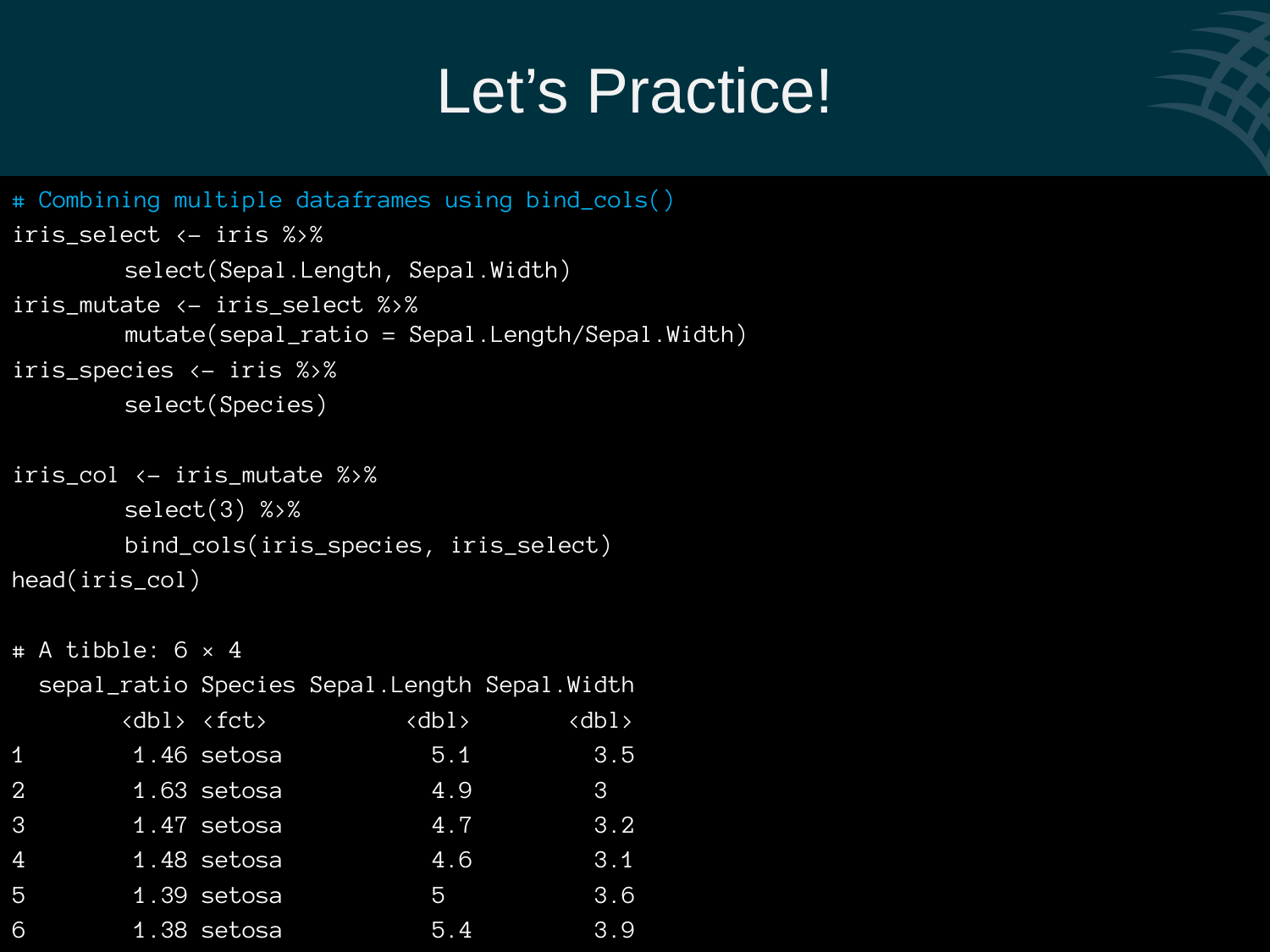

# Let’s Practice!
# Combining multiple dataframes using bind_cols()
iris_select <- iris %>%
	select(Sepal.Length, Sepal.Width)
iris_mutate <- iris_select %>%
	mutate(sepal_ratio = Sepal.Length/Sepal.Width)
iris_species <- iris %>%
	select(Species)

iris_col <- iris_mutate %>%
	select(3) %>%
	bind_cols(iris_species, iris_select)
head(iris_col)

# A tibble: 6 × 4
  sepal_ratio Species Sepal.Length Sepal.Width
        <dbl> <fct>          <dbl>       <dbl>
1        1.46 setosa           5.1         3.5
2        1.63 setosa           4.9         3
3        1.47 setosa           4.7         3.2
4        1.48 setosa           4.6         3.1
5        1.39 setosa           5           3.6
6        1.38 setosa           5.4         3.9